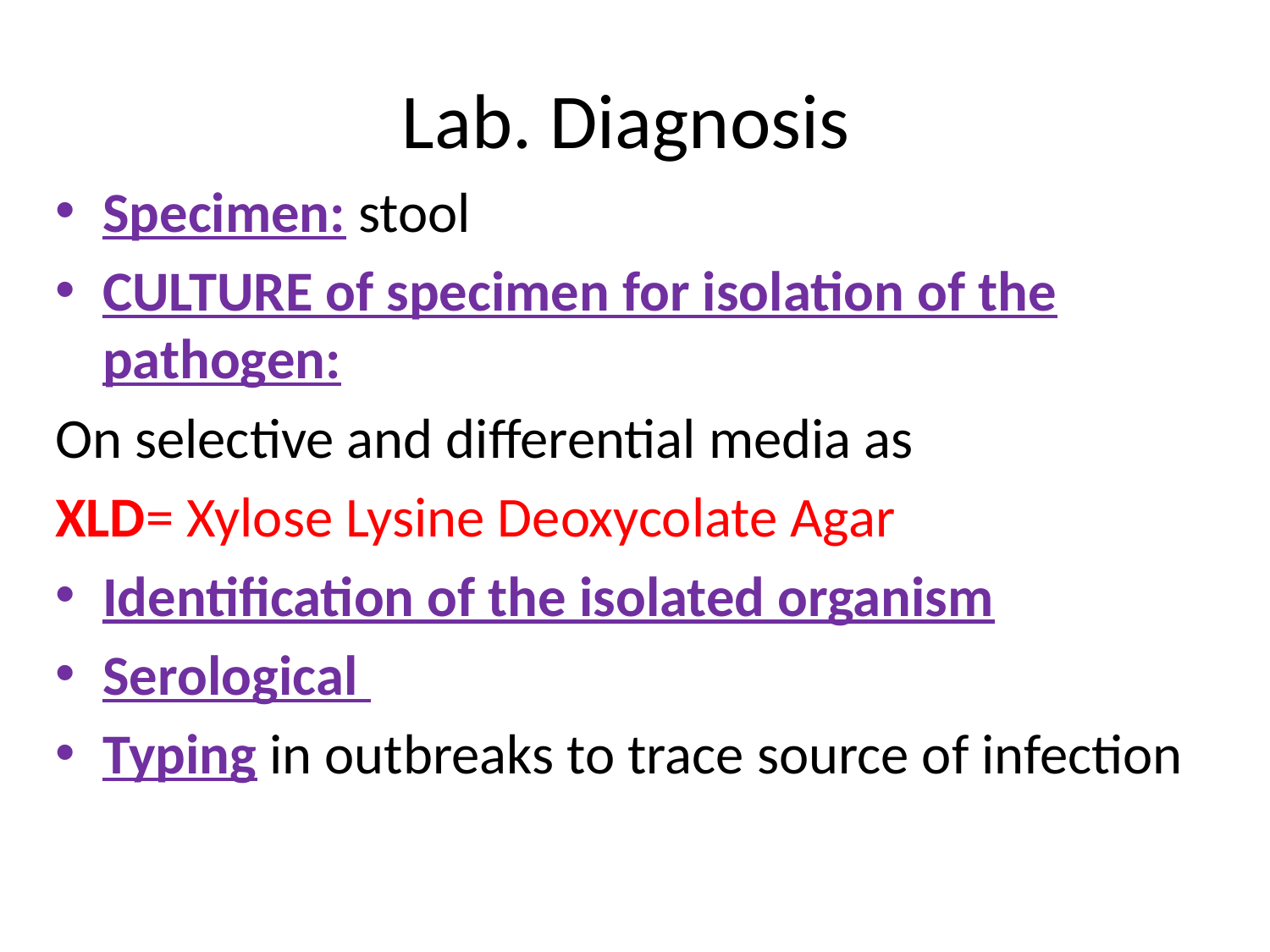

# Lab. Diagnosis
Specimen: stool
CULTURE of specimen for isolation of the pathogen:
On selective and differential media as
XLD= Xylose Lysine Deoxycolate Agar
Identification of the isolated organism
Serological
Typing in outbreaks to trace source of infection